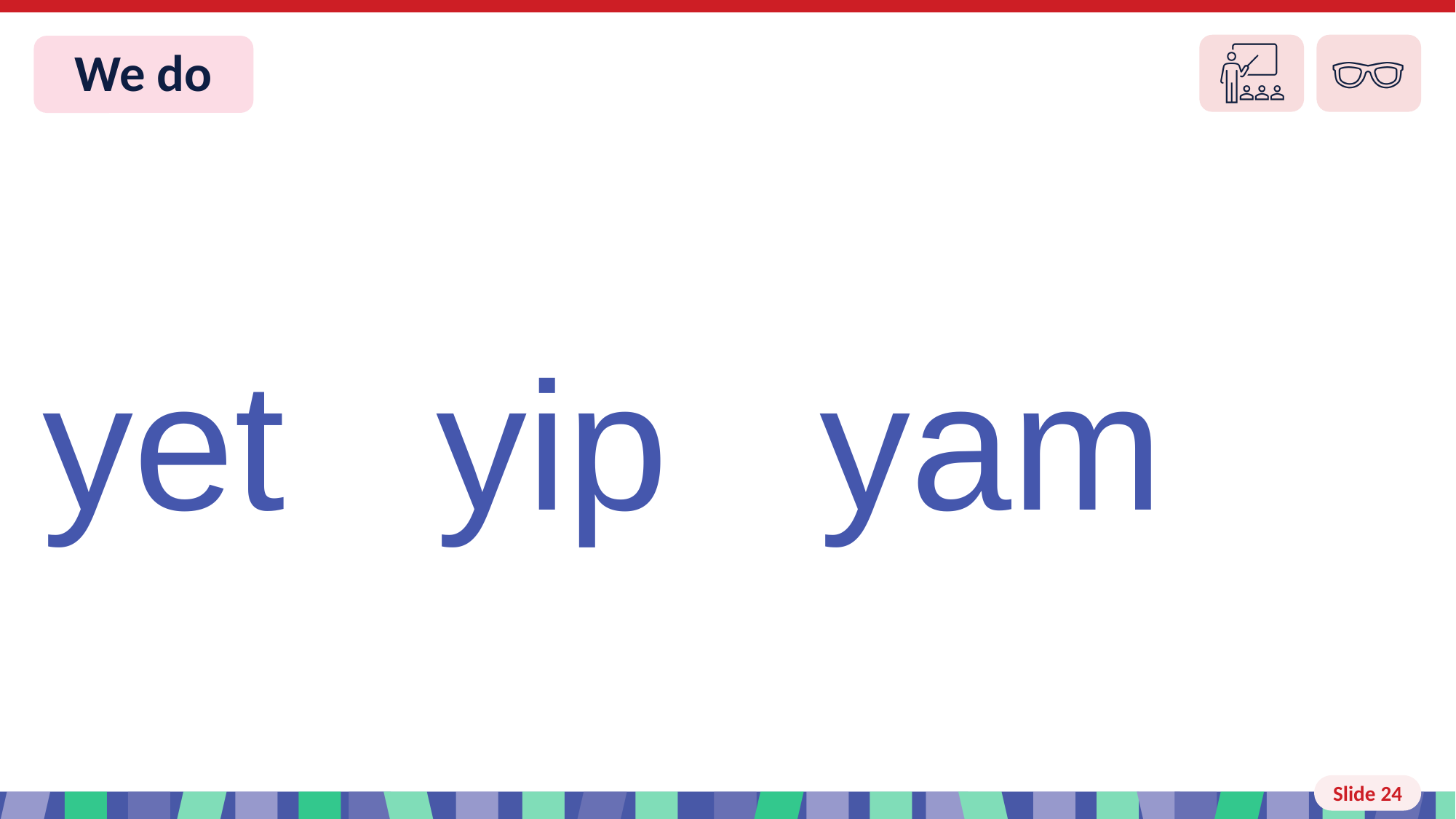

# Slide 24 We do
yet   yip   yam